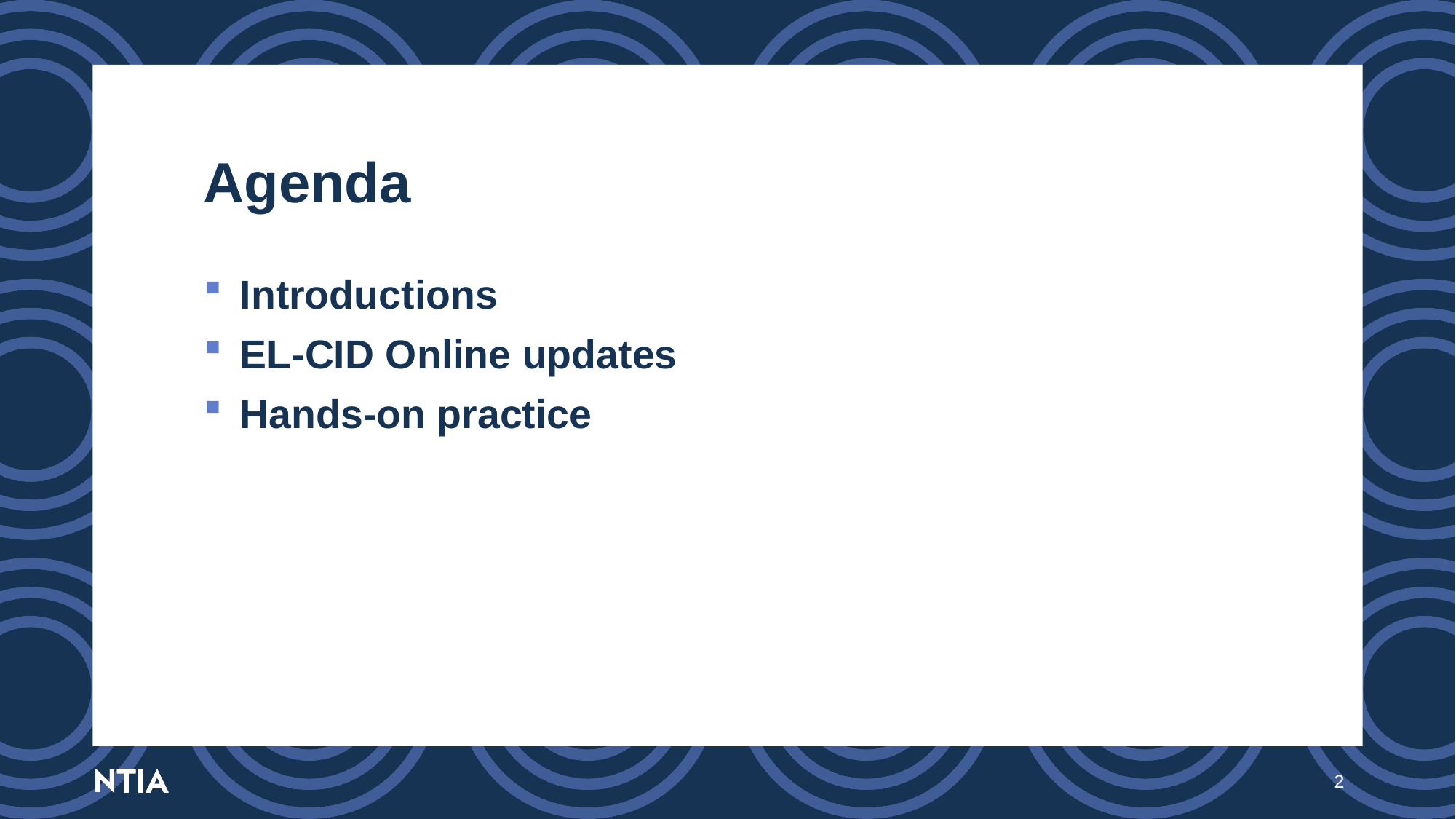

Introductions
EL-CID Online updates
Hands-on practice
2